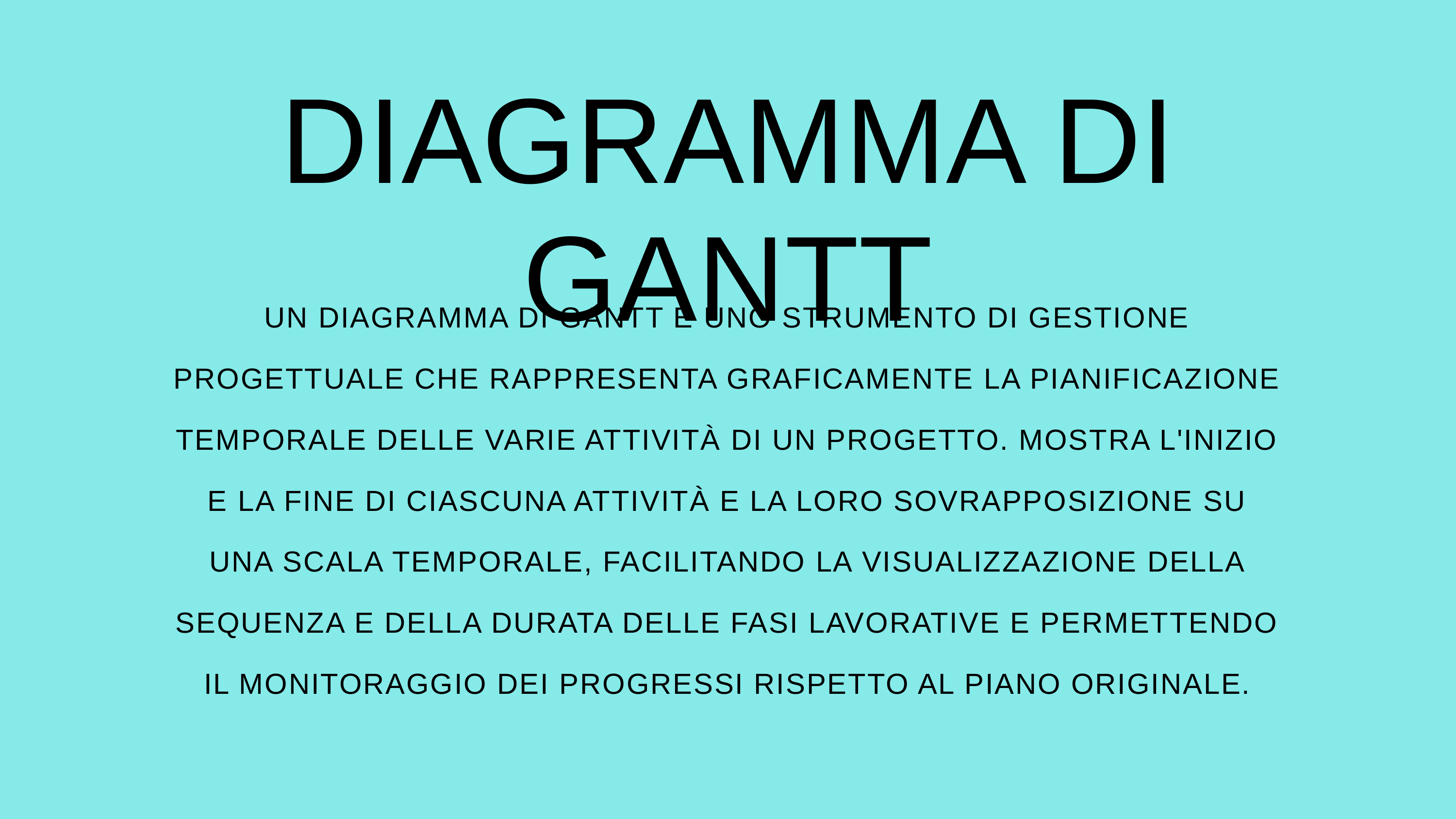

DIAGRAMMA DI GANTT
UN DIAGRAMMA DI GANTT È UNO STRUMENTO DI GESTIONE PROGETTUALE CHE RAPPRESENTA GRAFICAMENTE LA PIANIFICAZIONE TEMPORALE DELLE VARIE ATTIVITÀ DI UN PROGETTO. MOSTRA L'INIZIO E LA FINE DI CIASCUNA ATTIVITÀ E LA LORO SOVRAPPOSIZIONE SU UNA SCALA TEMPORALE, FACILITANDO LA VISUALIZZAZIONE DELLA SEQUENZA E DELLA DURATA DELLE FASI LAVORATIVE E PERMETTENDO IL MONITORAGGIO DEI PROGRESSI RISPETTO AL PIANO ORIGINALE.